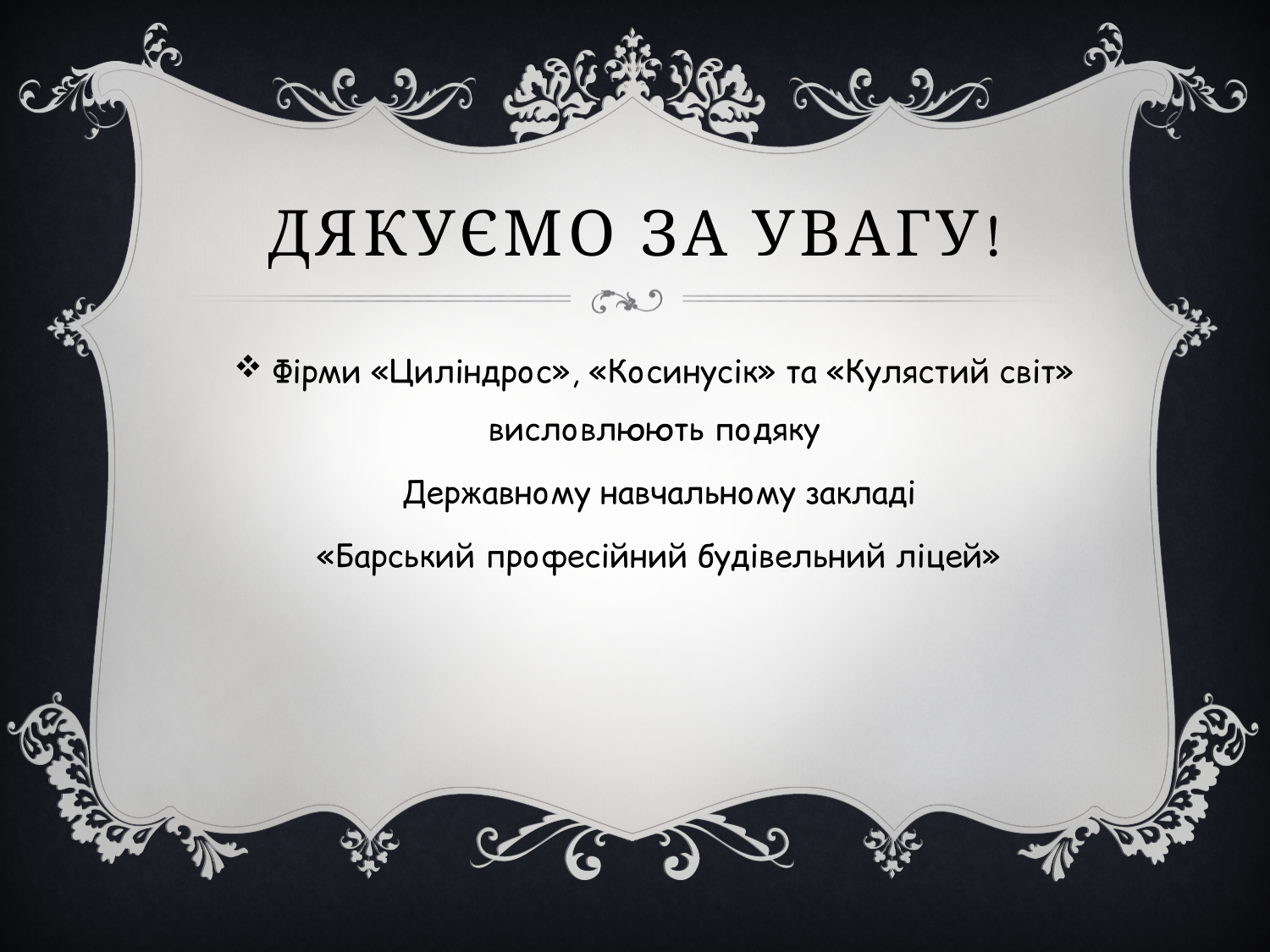

# Дякуємо за увагу!
Фірми «Циліндрос», «Косинусік» та «Кулястий світ» висловлюють подяку
Державному навчальному закладі
«Барський професійний будівельний ліцей»